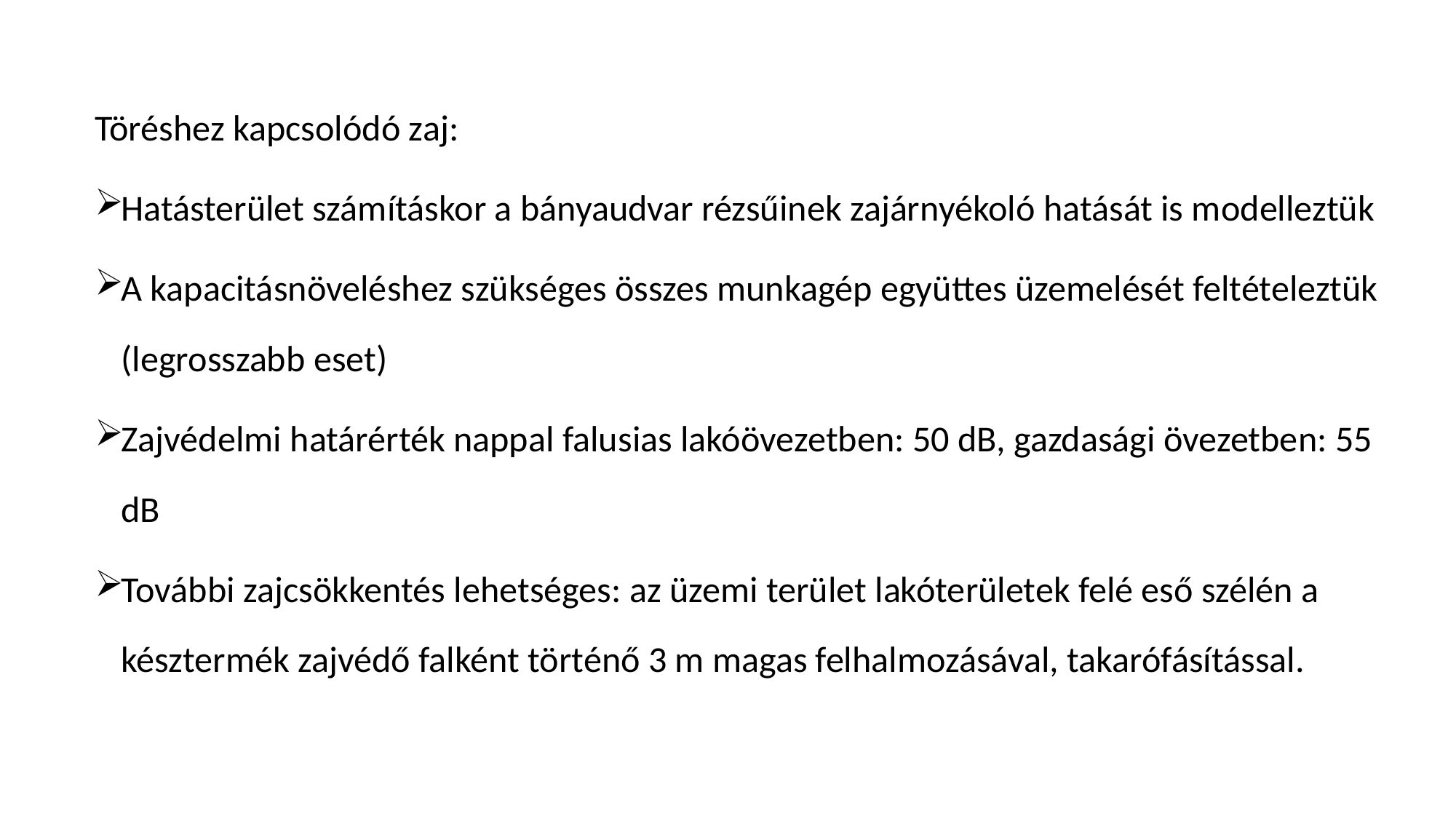

Töréshez kapcsolódó zaj:
Hatásterület számításkor a bányaudvar rézsűinek zajárnyékoló hatását is modelleztük
A kapacitásnöveléshez szükséges összes munkagép együttes üzemelését feltételeztük (legrosszabb eset)
Zajvédelmi határérték nappal falusias lakóövezetben: 50 dB, gazdasági övezetben: 55 dB
További zajcsökkentés lehetséges: az üzemi terület lakóterületek felé eső szélén a késztermék zajvédő falként történő 3 m magas felhalmozásával, takarófásítással.